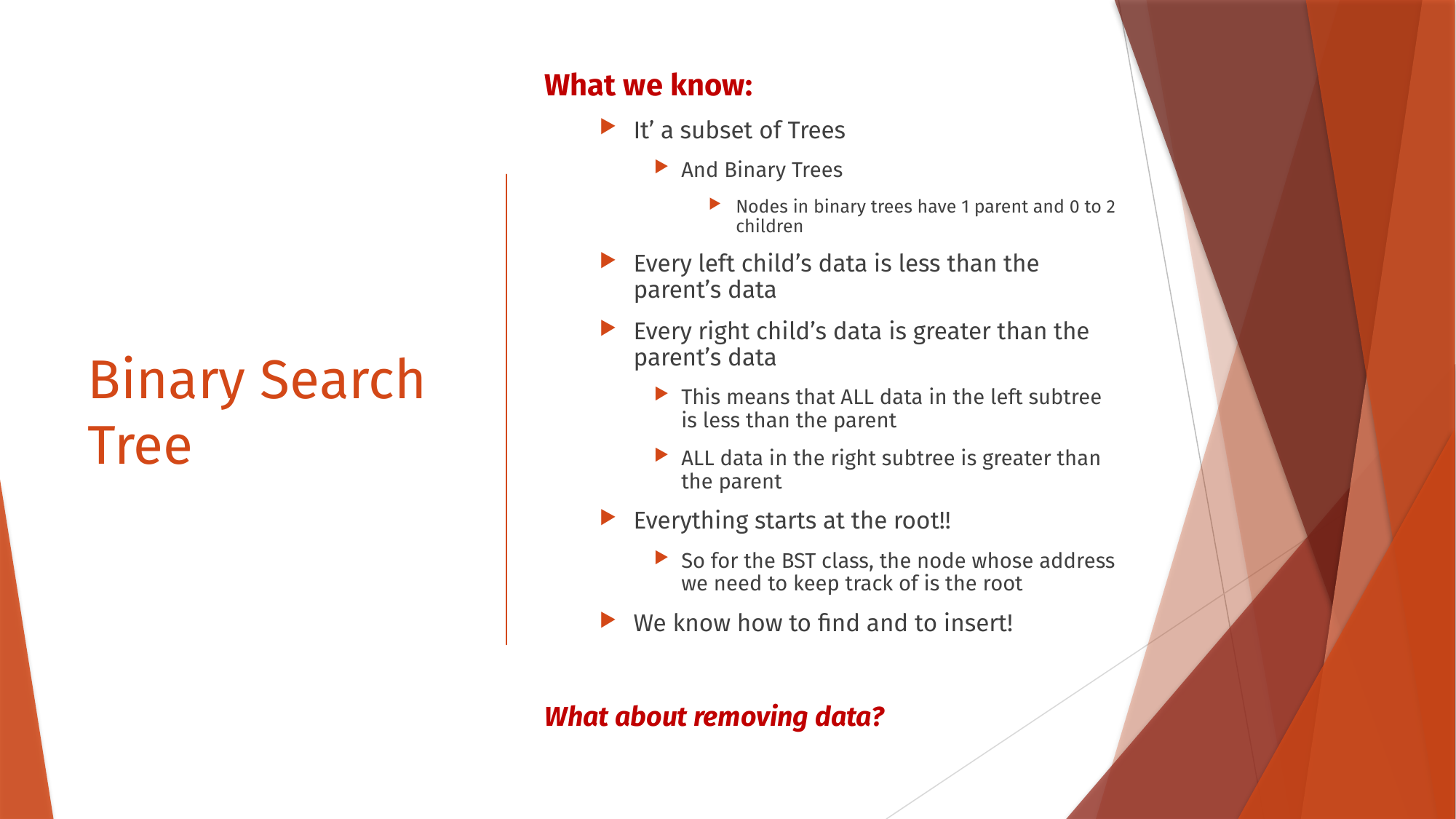

What we know:
It’ a subset of Trees
And Binary Trees
Nodes in binary trees have 1 parent and 0 to 2 children
Every left child’s data is less than the parent’s data
Every right child’s data is greater than the parent’s data
This means that ALL data in the left subtree is less than the parent
ALL data in the right subtree is greater than the parent
Everything starts at the root!!
So for the BST class, the node whose address we need to keep track of is the root
We know how to find and to insert!

What about removing data?
# Binary Search Tree